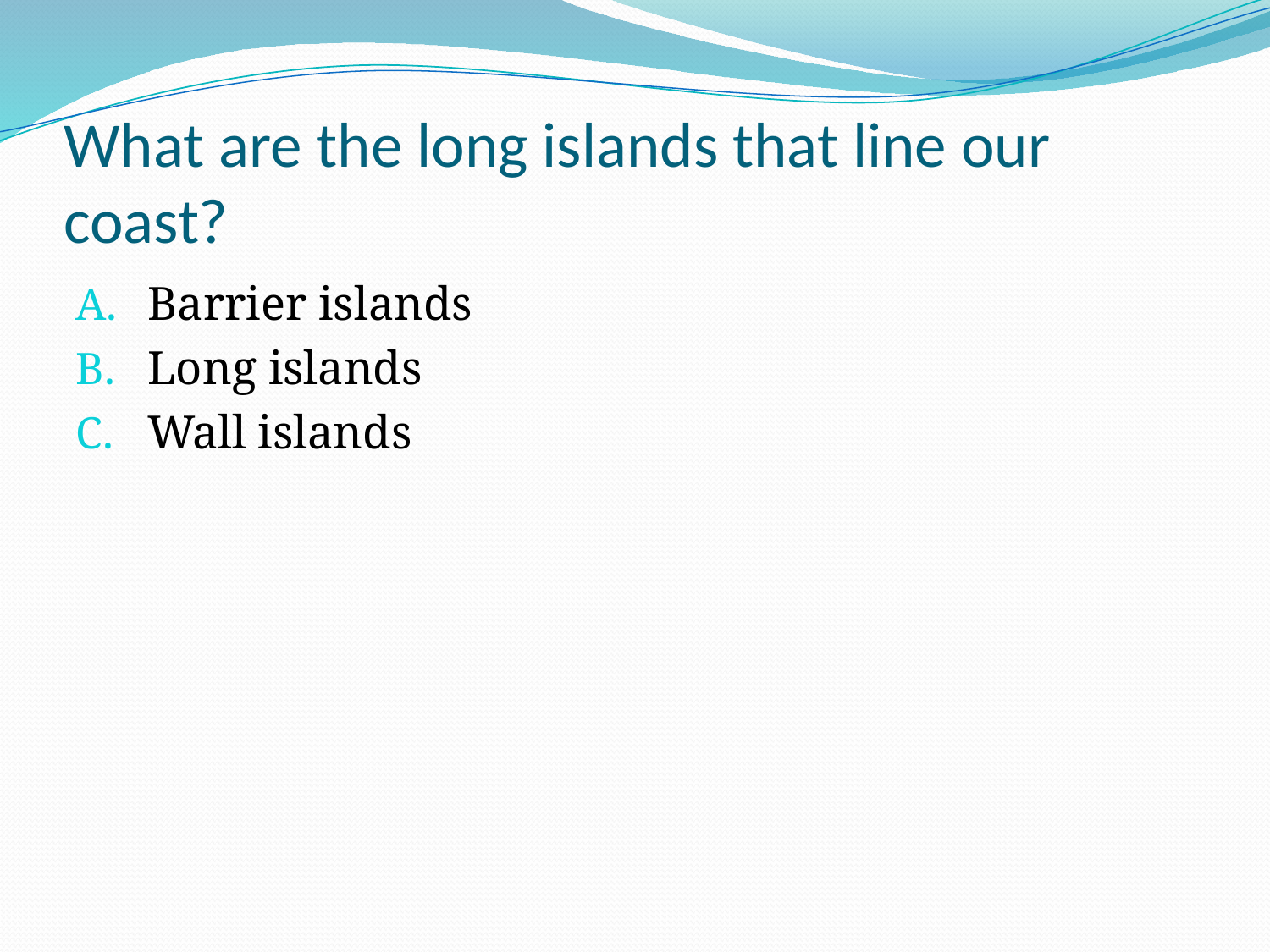

# What are the long islands that line our coast?
Barrier islands
Long islands
Wall islands